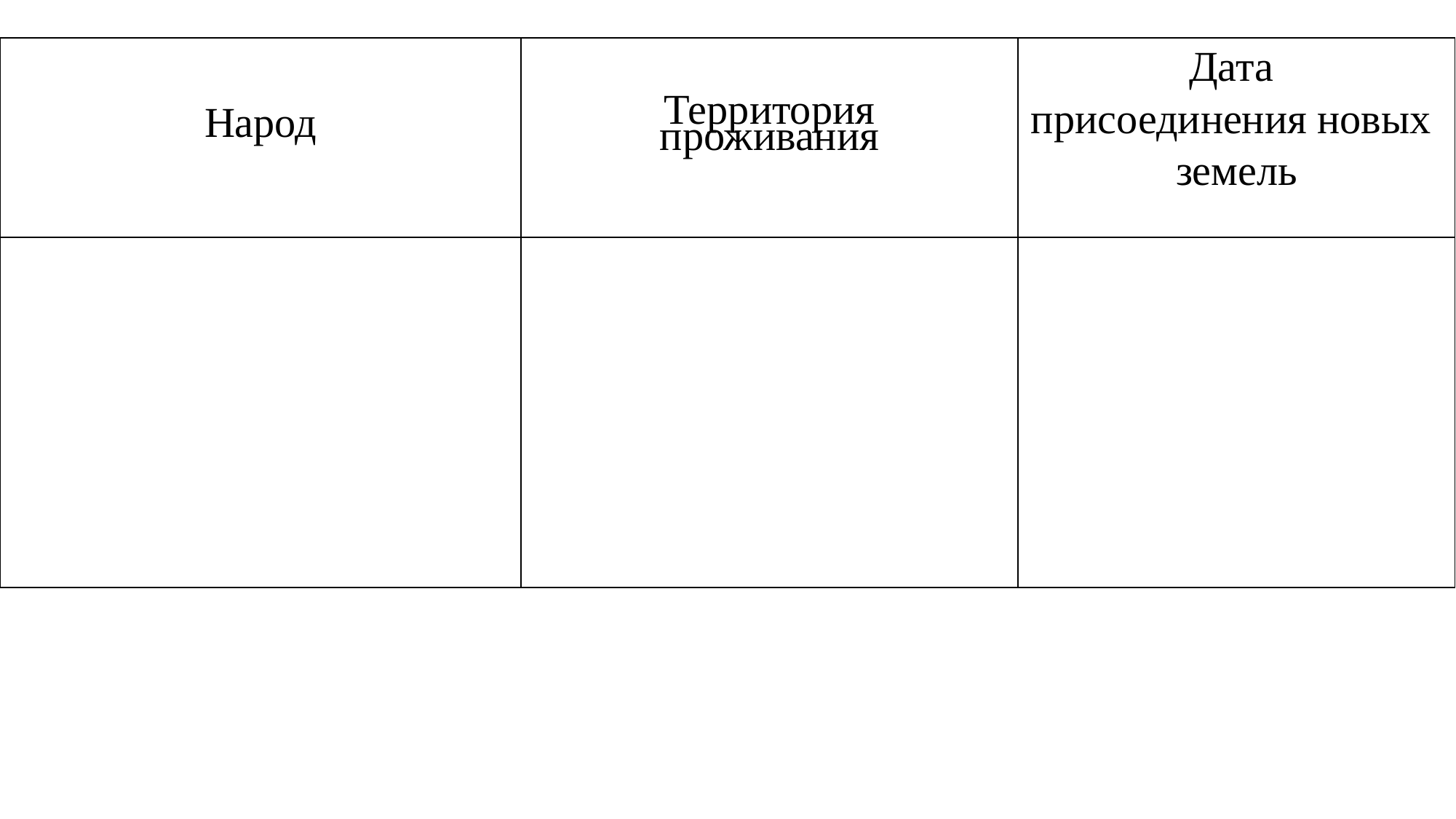

| Народ | Территория проживания | Дата присоединения новых земель |
| --- | --- | --- |
|  |  |  |